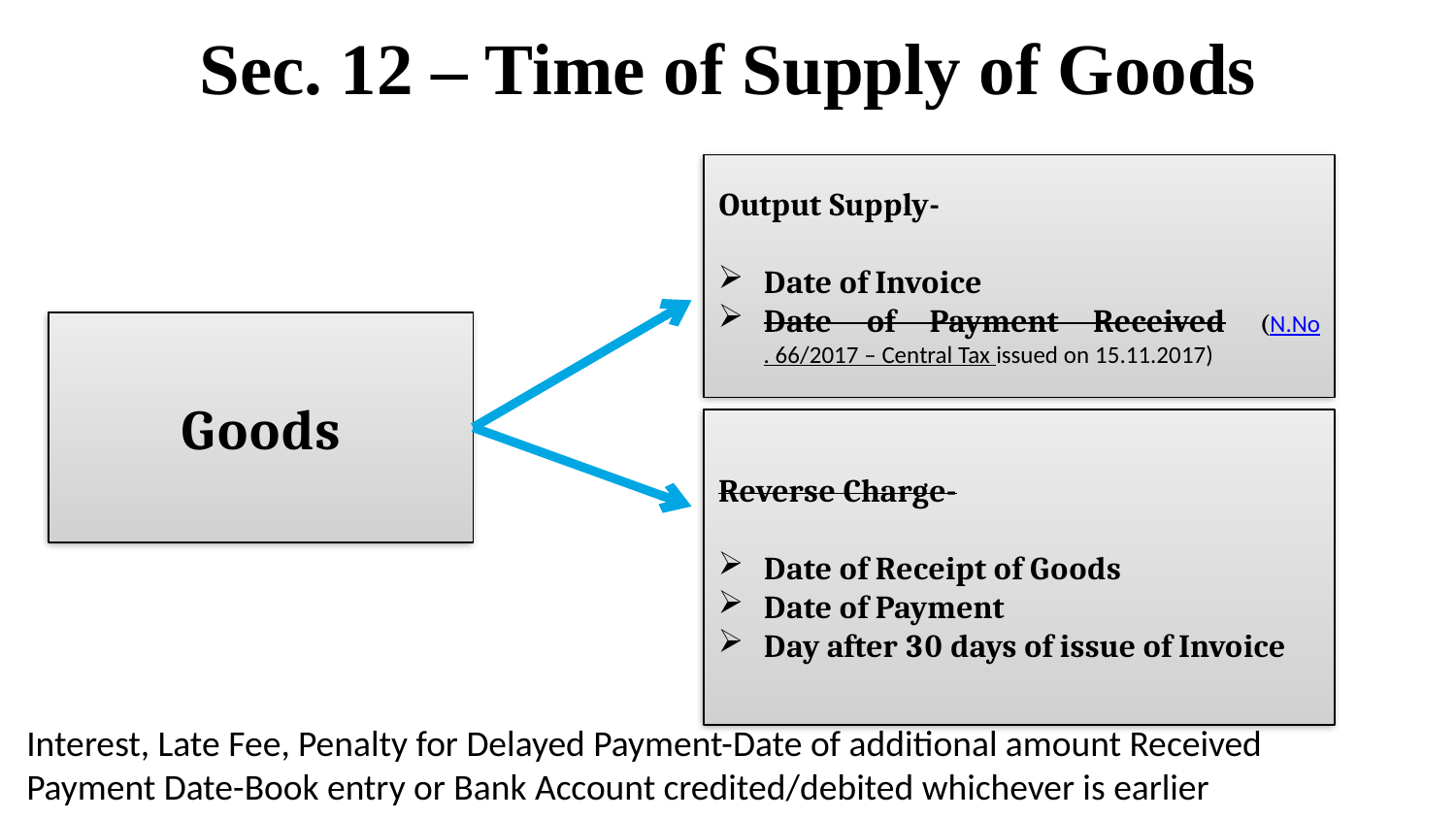

# Sec. 12 – Time of Supply of Goods
Output Supply-

Date of Invoice
Date of Payment Received (N.No. 66/2017 – Central Tax issued on 15.11.2017)
Goods
Reverse Charge-

Date of Receipt of Goods
Date of Payment
Day after 30 days of issue of Invoice
Interest, Late Fee, Penalty for Delayed Payment-Date of additional amount Received
Payment Date-Book entry or Bank Account credited/debited whichever is earlier